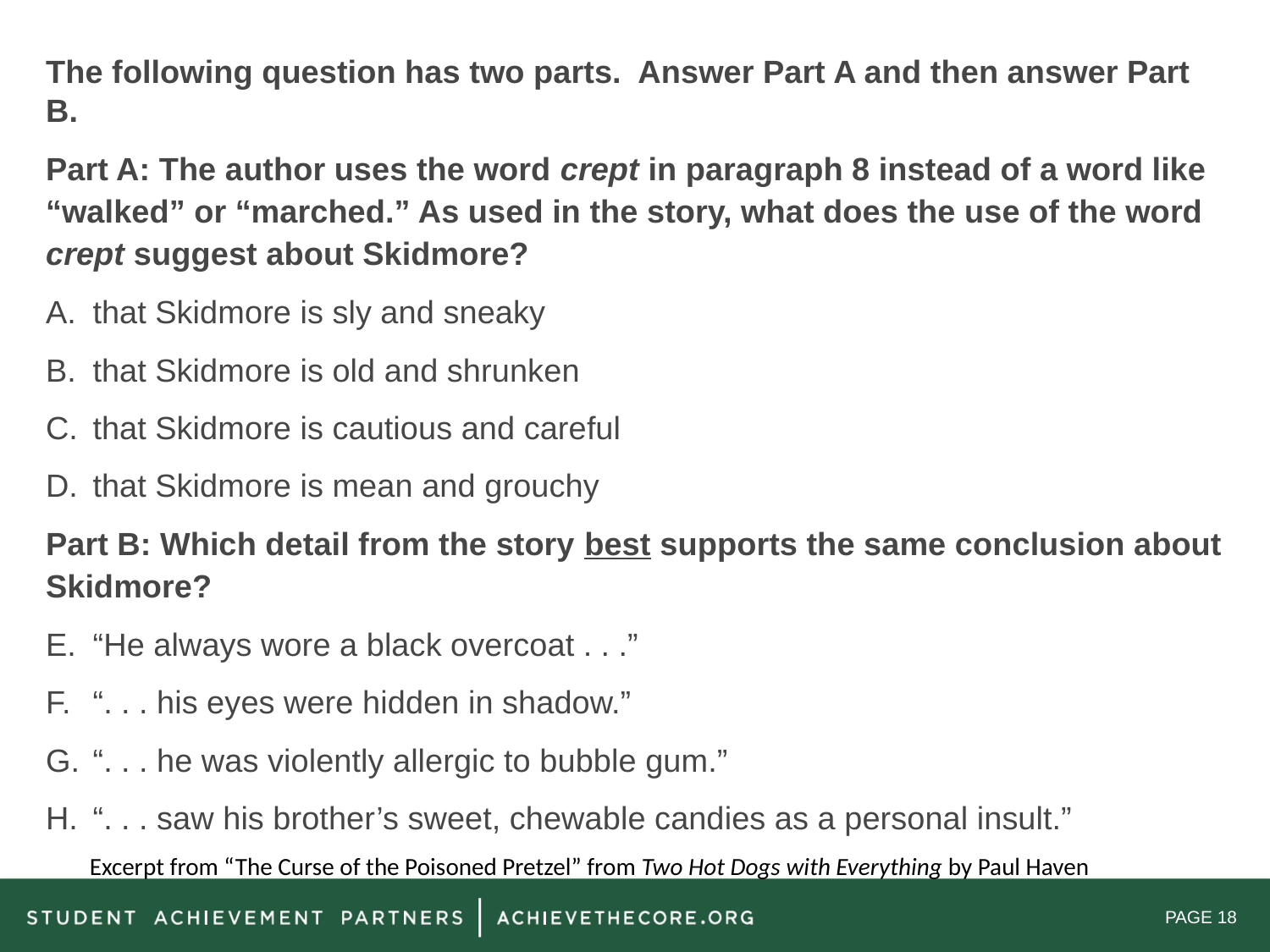

The following question has two parts.  Answer Part A and then answer Part B.
Part A: The author uses the word crept in paragraph 8 instead of a word like “walked” or “marched.” As used in the story, what does the use of the word crept suggest about Skidmore?
that Skidmore is sly and sneaky
that Skidmore is old and shrunken
that Skidmore is cautious and careful
that Skidmore is mean and grouchy
Part B: Which detail from the story best supports the same conclusion about Skidmore?
“He always wore a black overcoat . . .”
“. . . his eyes were hidden in shadow.”
“. . . he was violently allergic to bubble gum.”
“. . . saw his brother’s sweet, chewable candies as a personal insult.”

Excerpt from “The Curse of the Poisoned Pretzel” from Two Hot Dogs with Everything by Paul Haven